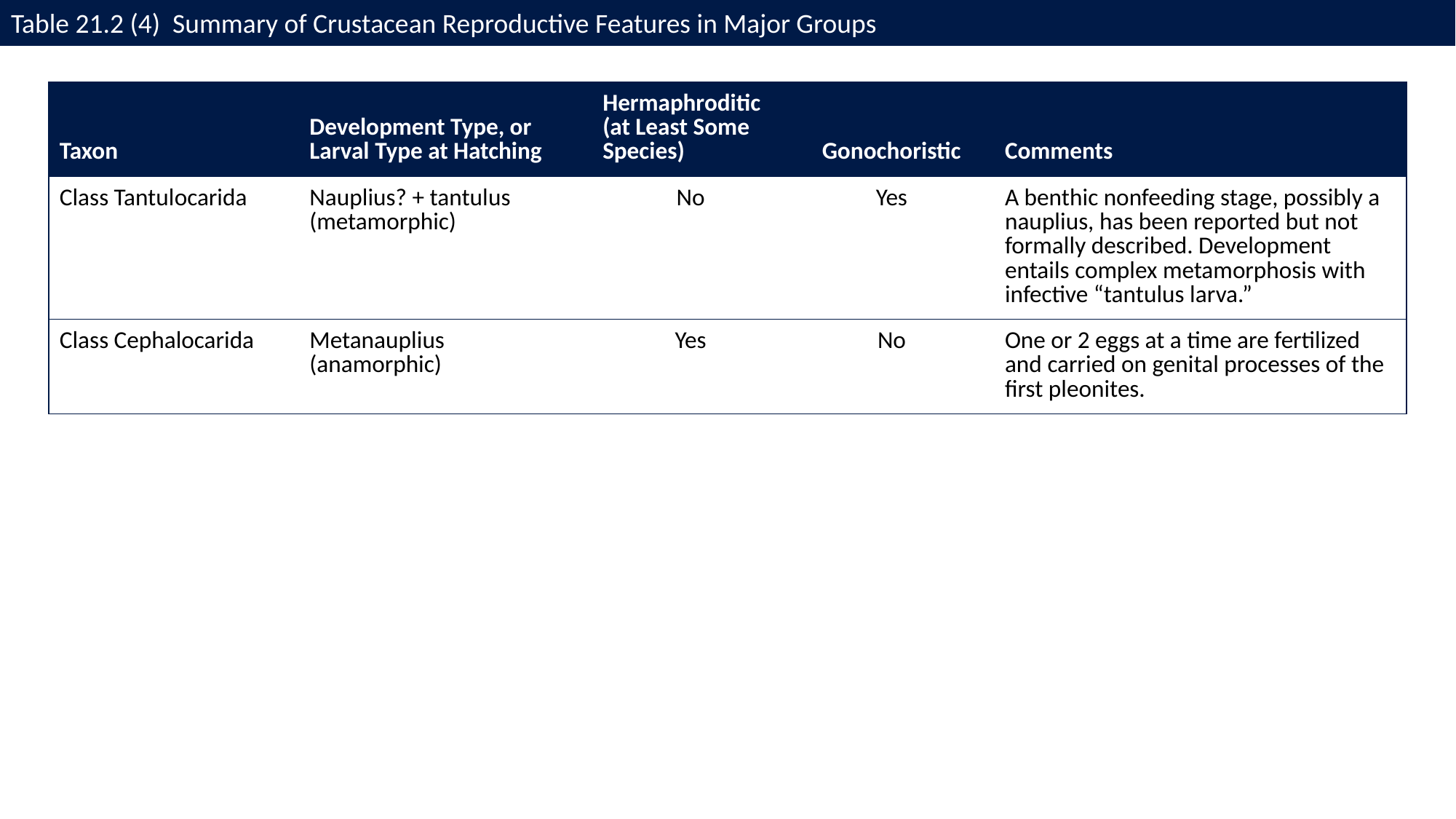

# Table 21.2 (4)  Summary of Crustacean Reproductive Features in Major Groups
| Taxon | Development Type, or Larval Type at Hatching | Hermaphroditic (at Least Some Species) | Gonochoristic | Comments |
| --- | --- | --- | --- | --- |
| Class Tantulocarida | Nauplius? + tantulus (metamorphic) | No | Yes | A benthic nonfeeding stage, possibly a nauplius, has been reported but not formally described. Development entails complex metamorphosis with infective “tantulus larva.” |
| Class Cephalocarida | Metanauplius (anamorphic) | Yes | No | One or 2 eggs at a time are fertilized and carried on genital processes of the first pleonites. |